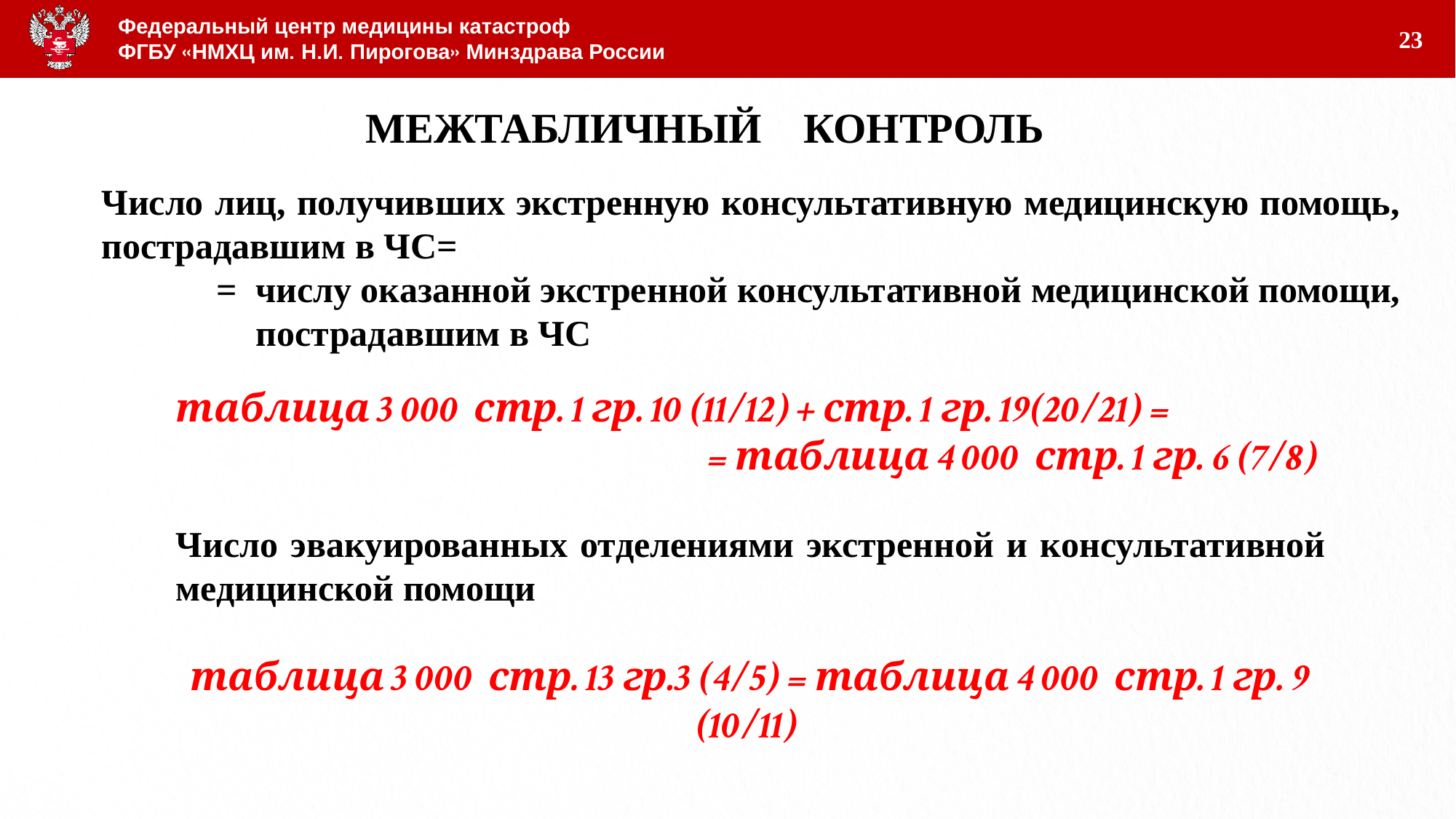

23
МЕЖТАБЛИЧНЫЙ    КОНТРОЛЬ
Число лиц, получивших экстренную консультативную медицинскую помощь, пострадавшим в ЧС=
=  числу оказанной экстренной консультативной медицинской помощи,
	     пострадавшим в ЧС
таблица 3 000  стр. 1 гр. 10 (11/12) + стр. 1 гр. 19(20/21) =
= таблица 4 000  стр. 1 гр. 6 (7/8)
Число эвакуированных отделениями экстренной и консультативной медицинской помощи
таблица 3 000  стр. 13 гр.3 (4/5) = таблица 4 000  стр. 1 гр. 9 (10/11)